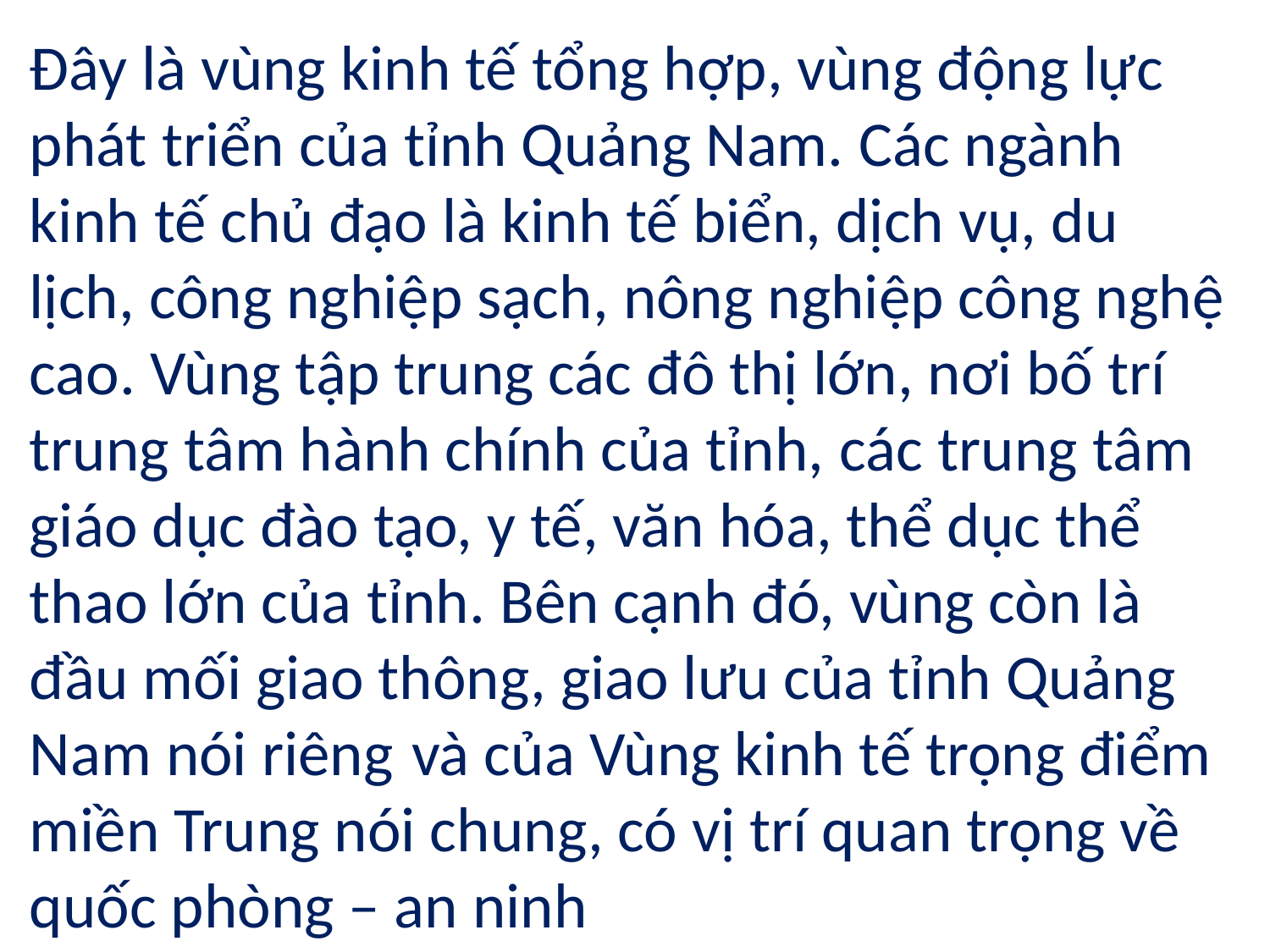

Đây là vùng kinh tế tổng hợp, vùng động lực phát triển của tỉnh Quảng Nam. Các ngành kinh tế chủ đạo là kinh tế biển, dịch vụ, du lịch, công nghiệp sạch, nông nghiệp công nghệ cao. Vùng tập trung các đô thị lớn, nơi bố trí trung tâm hành chính của tỉnh, các trung tâm giáo dục đào tạo, y tế, văn hóa, thể dục thể thao lớn của tỉnh. Bên cạnh đó, vùng còn là đầu mối giao thông, giao lưu của tỉnh Quảng Nam nói riêng và của Vùng kinh tế trọng điểm miền Trung nói chung, có vị trí quan trọng về quốc phòng – an ninh